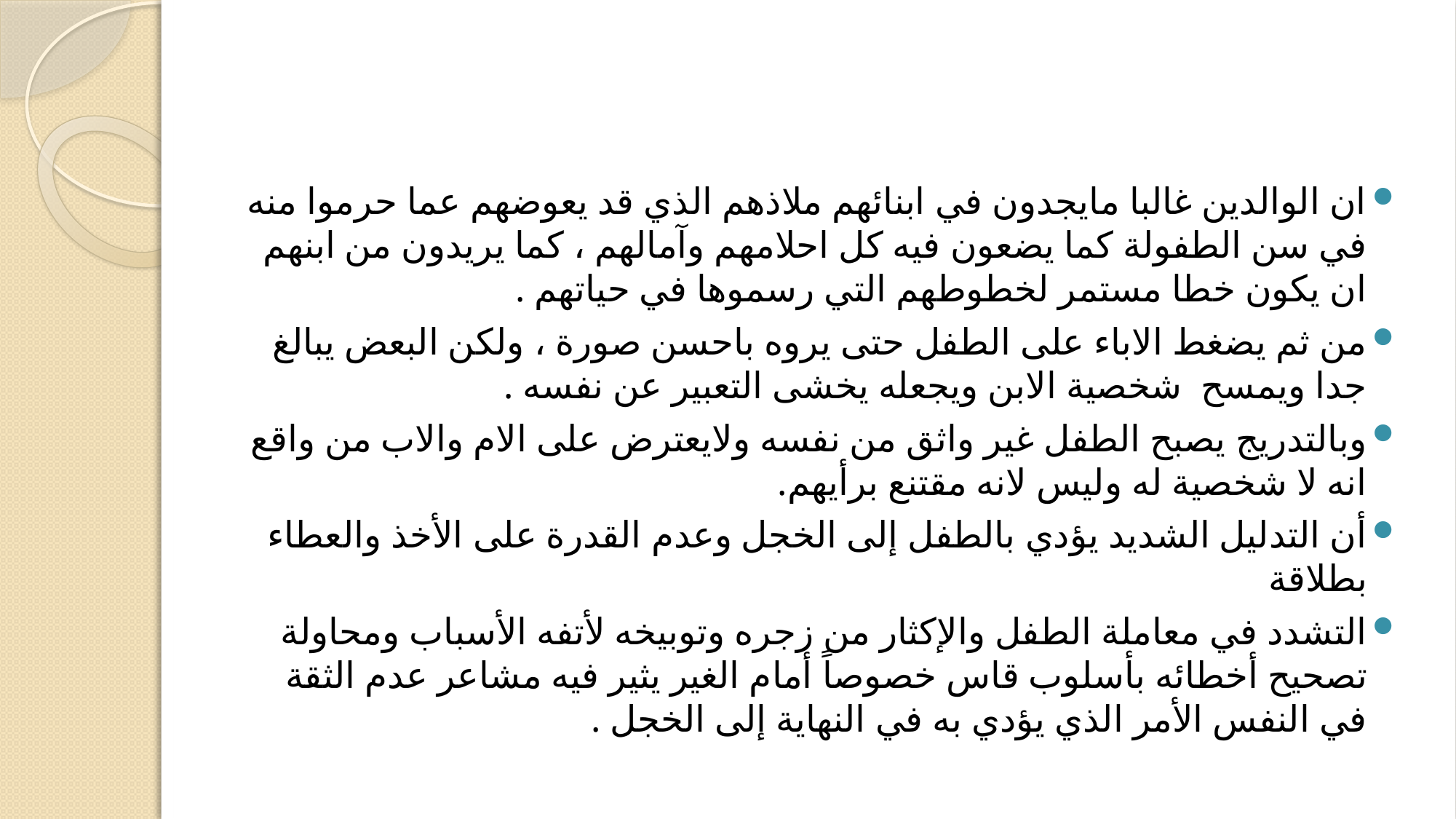

#
ان الوالدين غالبا مايجدون في ابنائهم ملاذهم الذي قد يعوضهم عما حرموا منه في سن الطفولة كما يضعون فيه كل احلامهم وآمالهم ، كما يريدون من ابنهم ان يكون خطا مستمر لخطوطهم التي رسموها في حياتهم .
من ثم يضغط الاباء على الطفل حتى يروه باحسن صورة ، ولكن البعض يبالغ جدا ويمسح  شخصية الابن ويجعله يخشى التعبير عن نفسه .
وبالتدريج يصبح الطفل غير واثق من نفسه ولايعترض على الام والاب من واقع انه لا شخصية له وليس لانه مقتنع برأيهم.
أن التدليل الشديد يؤدي بالطفل إلى الخجل وعدم القدرة على الأخذ والعطاء بطلاقة
التشدد في معاملة الطفل والإكثار من زجره وتوبيخه لأتفه الأسباب ومحاولة تصحيح أخطائه بأسلوب قاس خصوصاً أمام الغير يثير فيه مشاعر عدم الثقة في النفس الأمر الذي يؤدي به في النهاية إلى الخجل .